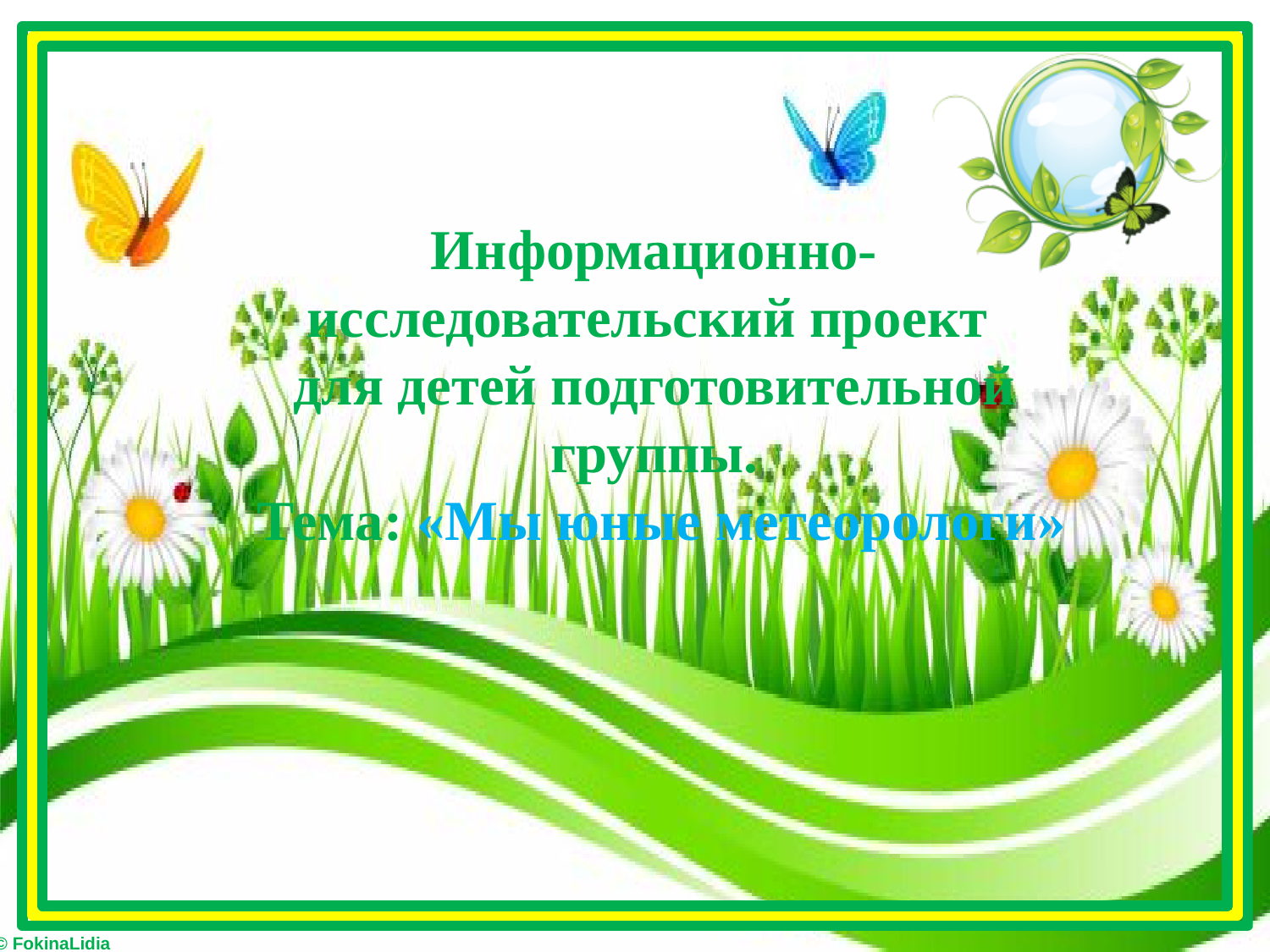

Информационно- исследовательский проект
для детей подготовительной группы.
 Тема: «Мы юные метеорологи»